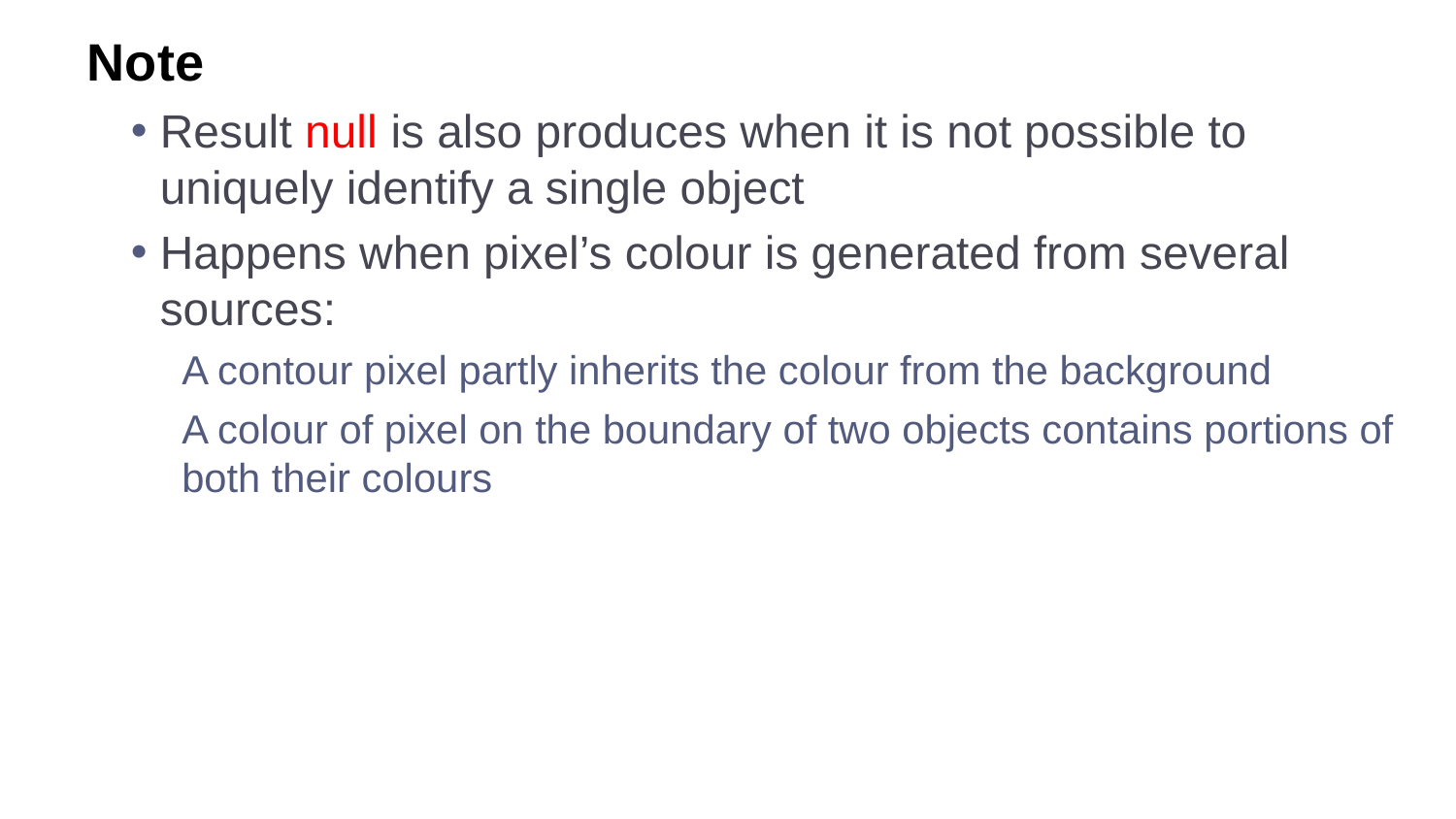

Note
Result null is also produces when it is not possible to uniquely identify a single object
Happens when pixel’s colour is generated from several sources:
A contour pixel partly inherits the colour from the background
A colour of pixel on the boundary of two objects contains portions of both their colours